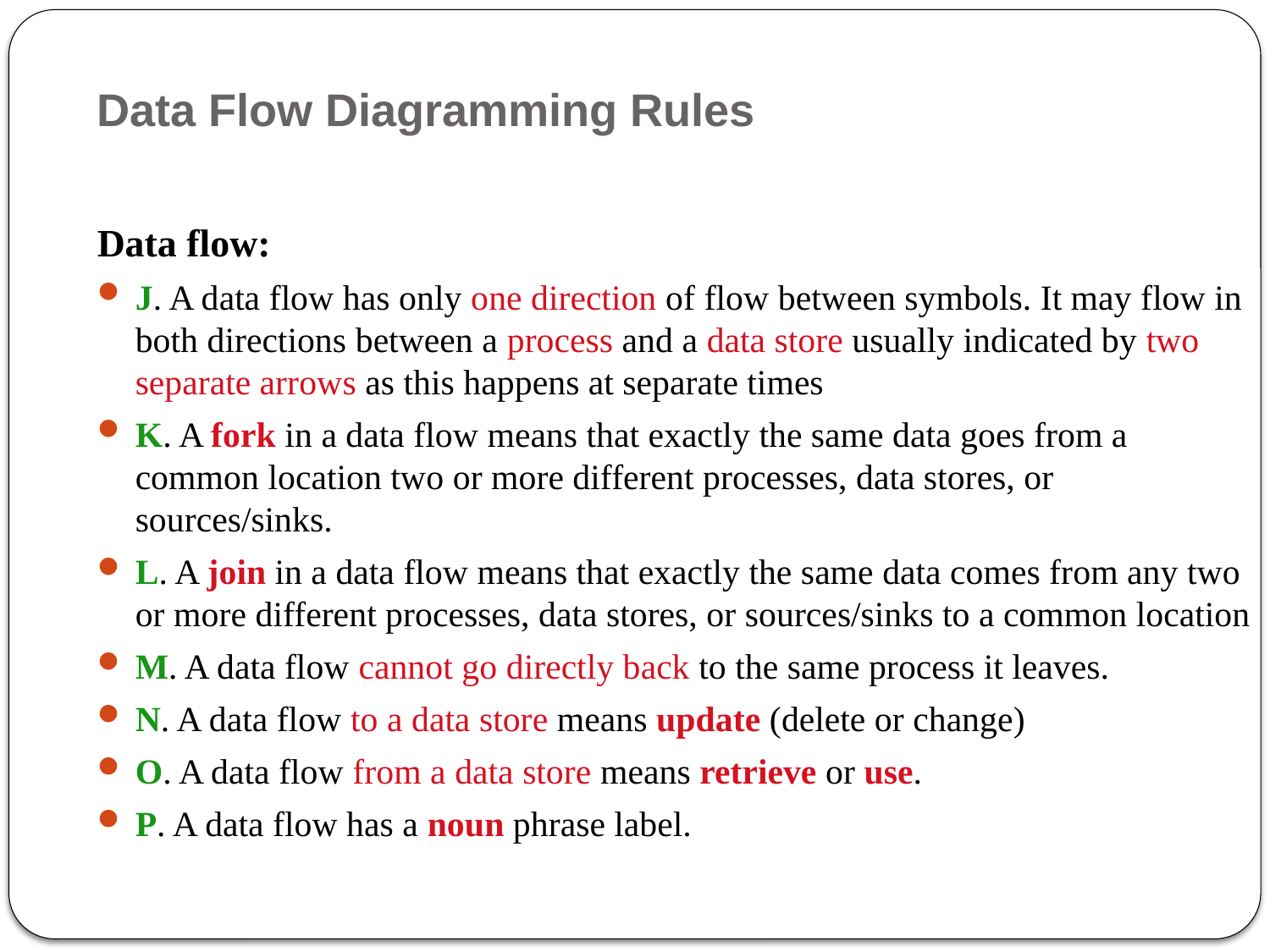

# Data Flow Diagramming Rules
Data flow:
J. A data flow has only one direction of flow between symbols. It may flow in both directions between a process and a data store usually indicated by two separate arrows as this happens at separate times
K. A fork in a data flow means that exactly the same data goes from a common location two or more different processes, data stores, or sources/sinks.
L. A join in a data flow means that exactly the same data comes from any two or more different processes, data stores, or sources/sinks to a common location
M. A data flow cannot go directly back to the same process it leaves.
N. A data flow to a data store means update (delete or change)
O. A data flow from a data store means retrieve or use.
P. A data flow has a noun phrase label.